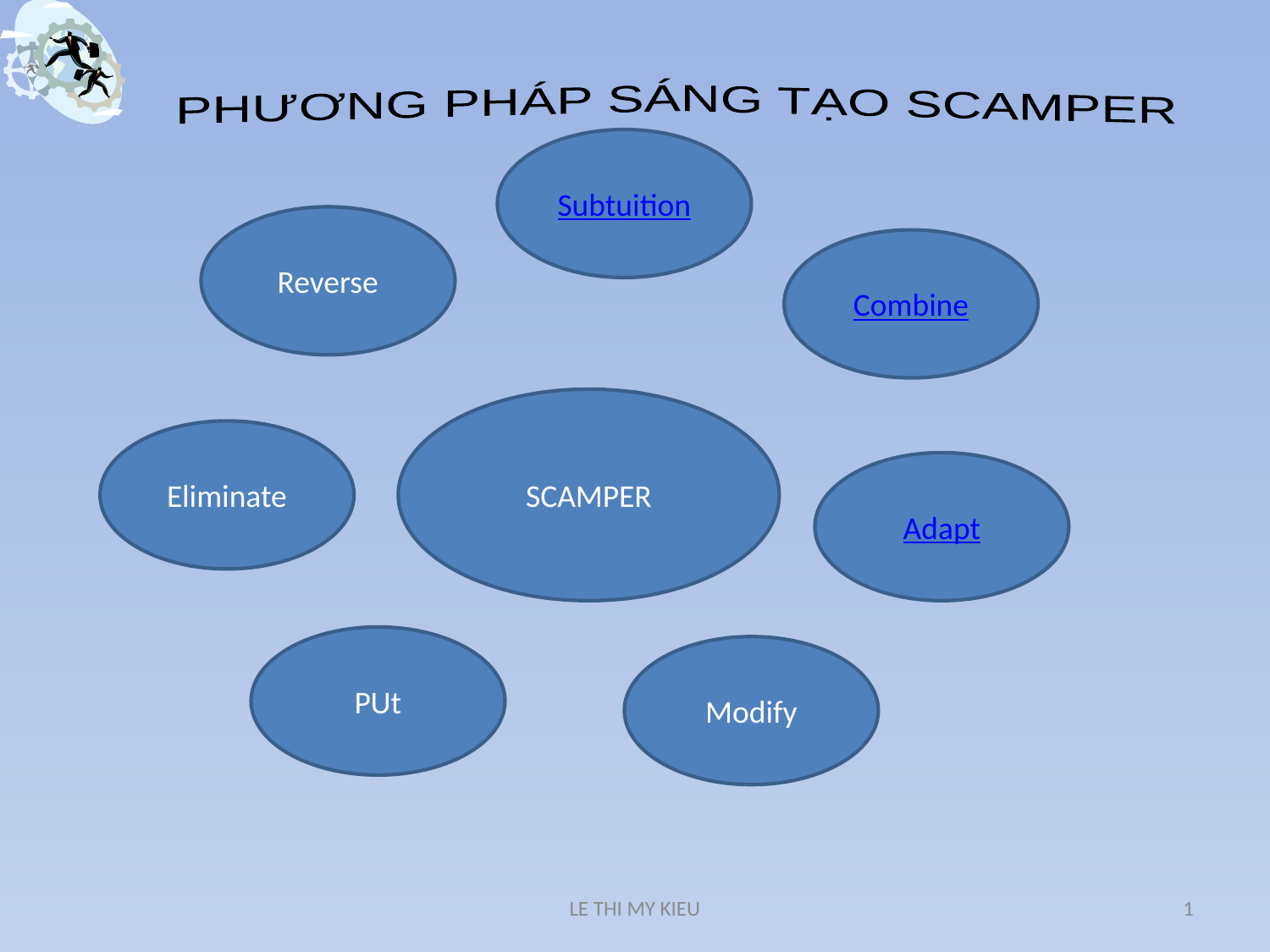

PHƯƠNG PHÁP SÁNG TẠO SCAMPER
Subtuition
Reverse
Combine
# o

SCAMPER
Eliminate
Adapt

PUt
Modify
LE THI MY KIEU
1